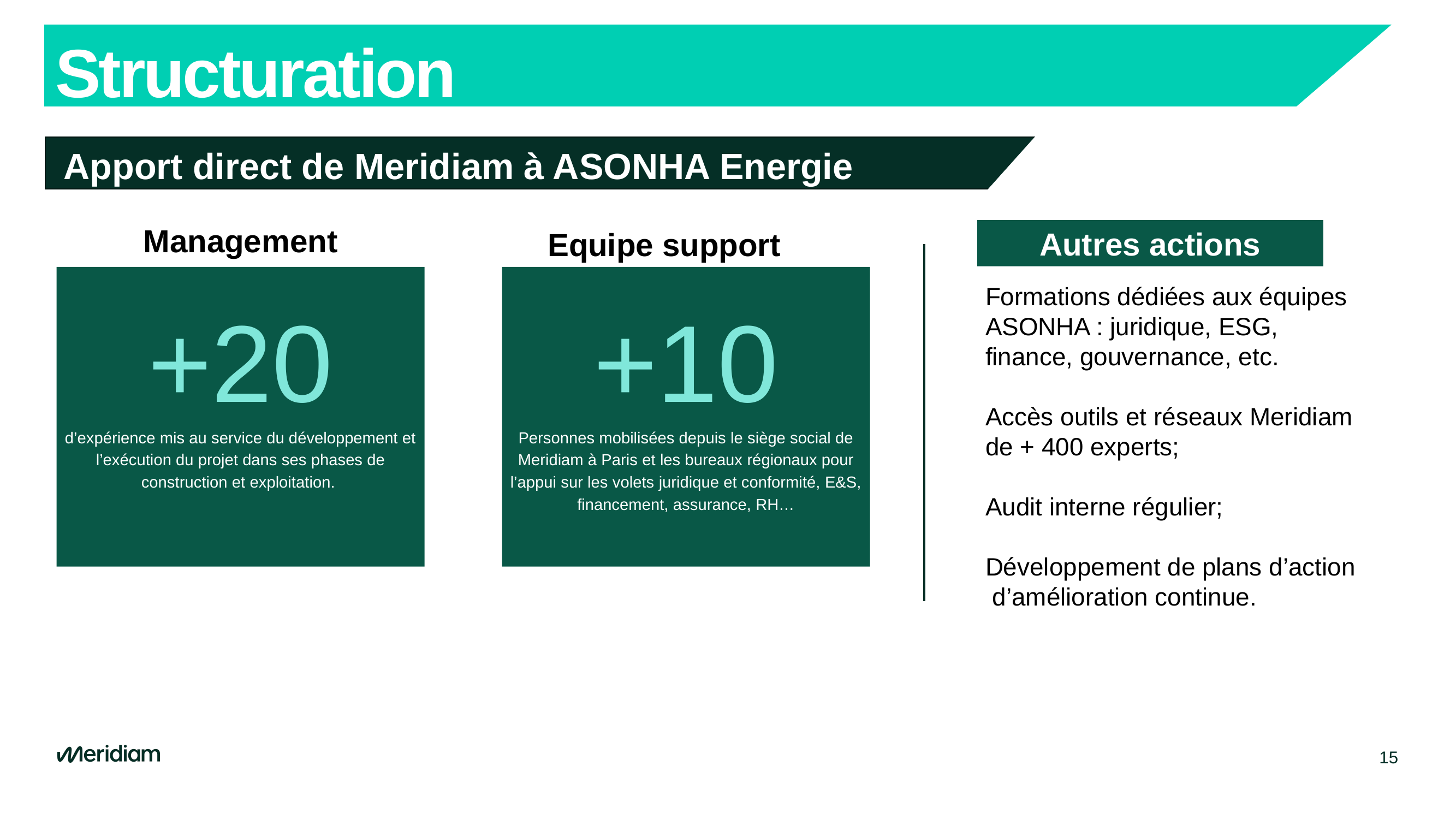

# Structuration

Apport direct de Meridiam à ASONHA Energie
Management
Autres actions
Equipe support
+20
d’expérience mis au service du développement et l’exécution du projet dans ses phases de construction et exploitation.

+10
Personnes mobilisées depuis le siège social de Meridiam à Paris et les bureaux régionaux pour l’appui sur les volets juridique et conformité, E&S, financement, assurance, RH…

Formations dédiées aux équipes ASONHA : juridique, ESG, finance, gouvernance, etc.

Accès outils et réseaux Meridiam de + 400 experts;

Audit interne régulier;

Développement de plans d’action  d’amélioration continue.

15